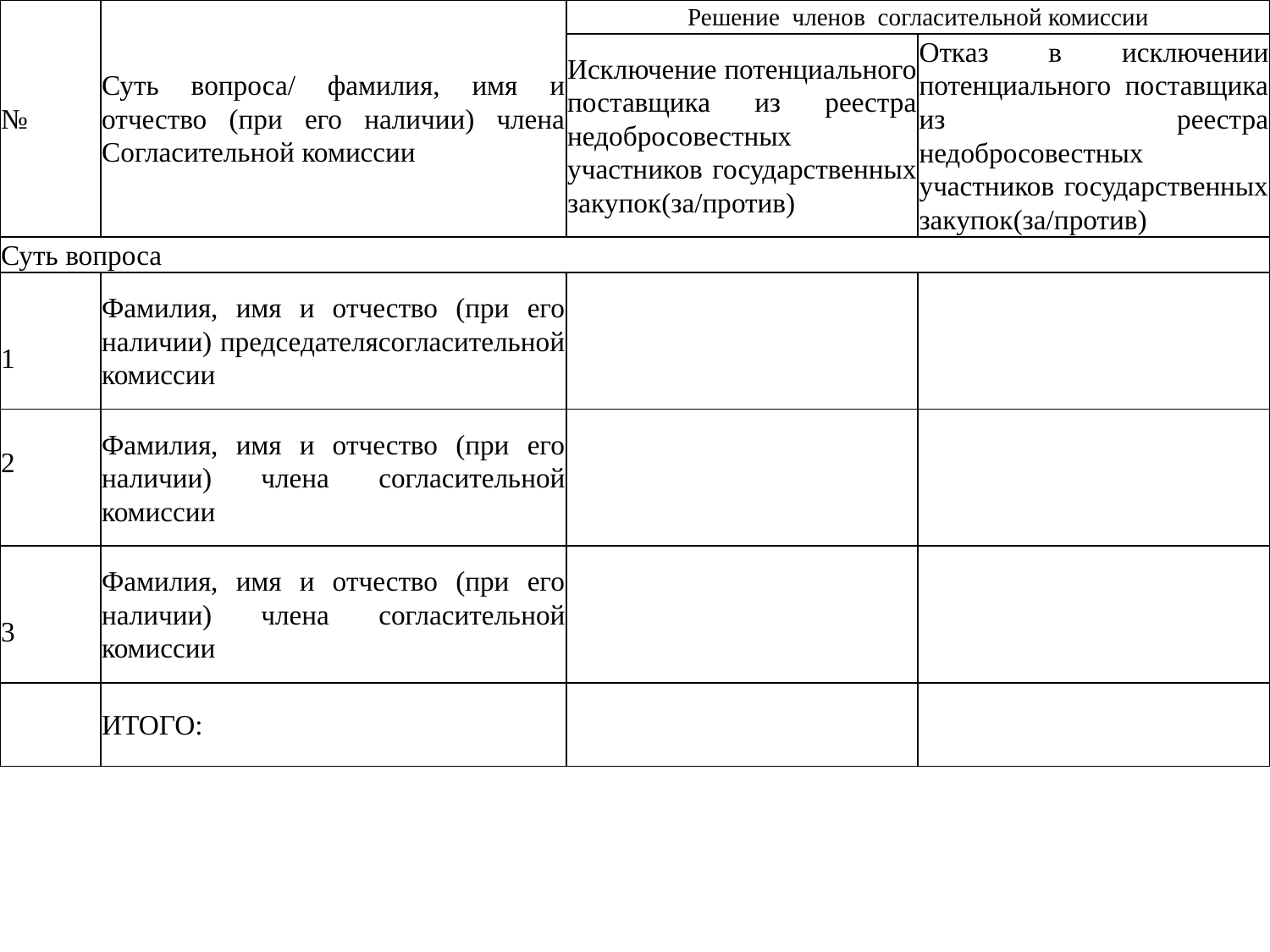

| № | Суть вопроса/ фамилия, имя и отчество (при его наличии) члена Согласительной комиссии | Решение членов согласительной комиссии |  |
| --- | --- | --- | --- |
|  |  | Исключение потенциального поставщика из реестра недобросовестных участников государственных закупок(за/против) | Отказ в исключении потенциального поставщика из реестра недобросовестных участников государственных закупок(за/против) |
| Суть вопроса |  |  |  |
| 1 | Фамилия, имя и отчество (при его наличии) председателясогласительной комиссии |  |  |
| 2 | Фамилия, имя и отчество (при его наличии) члена согласительной комиссии |  |  |
| 3 | Фамилия, имя и отчество (при его наличии) члена согласительной комиссии |  |  |
|  | ИТОГО: |  |  |